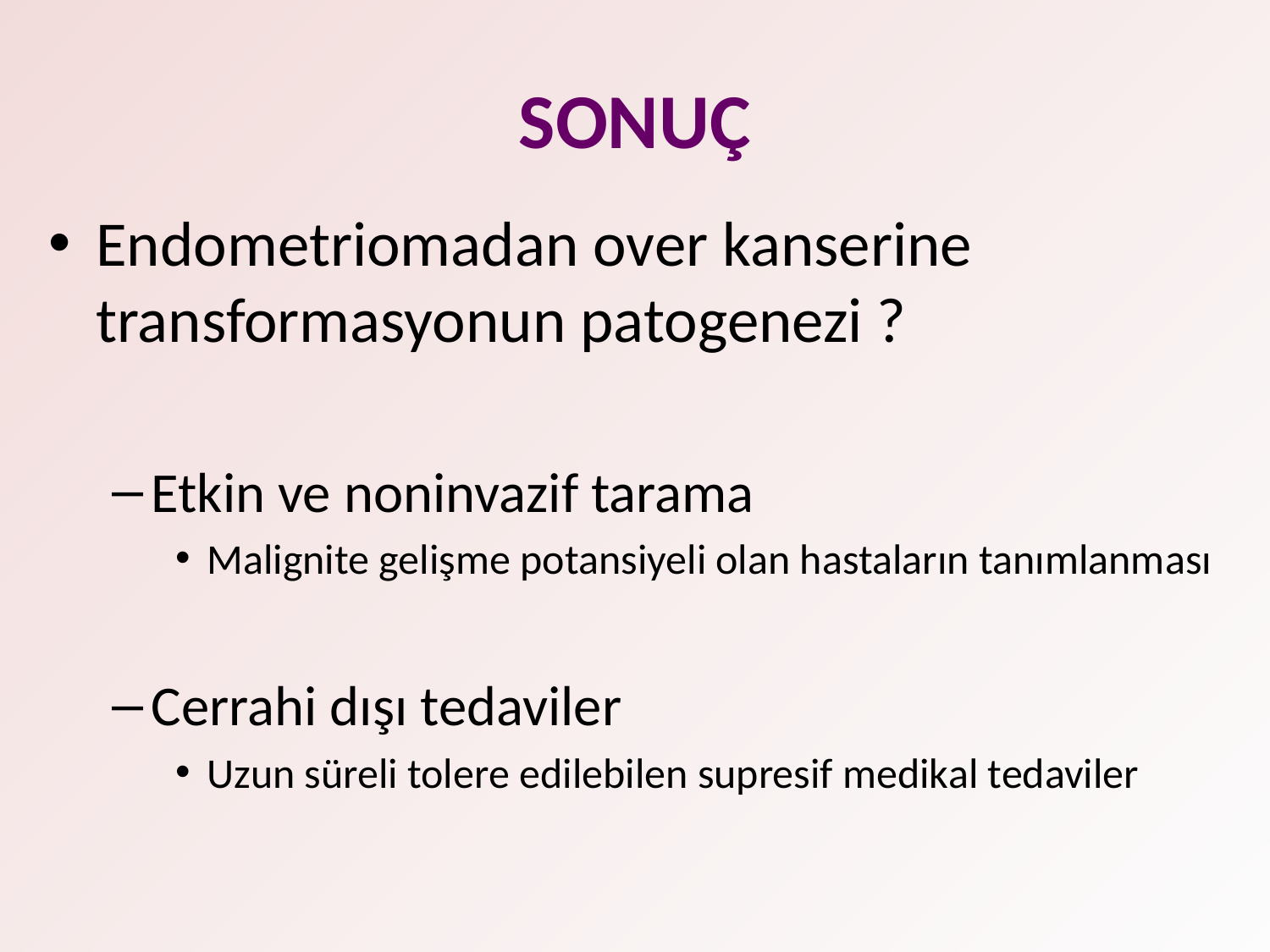

# SONUÇ
Endometriomadan over kanserine transformasyonun patogenezi ?

Etkin ve noninvazif tarama
Malignite gelişme potansiyeli olan hastaların tanımlanması

Cerrahi dışı tedaviler
Uzun süreli tolere edilebilen supresif medikal tedaviler